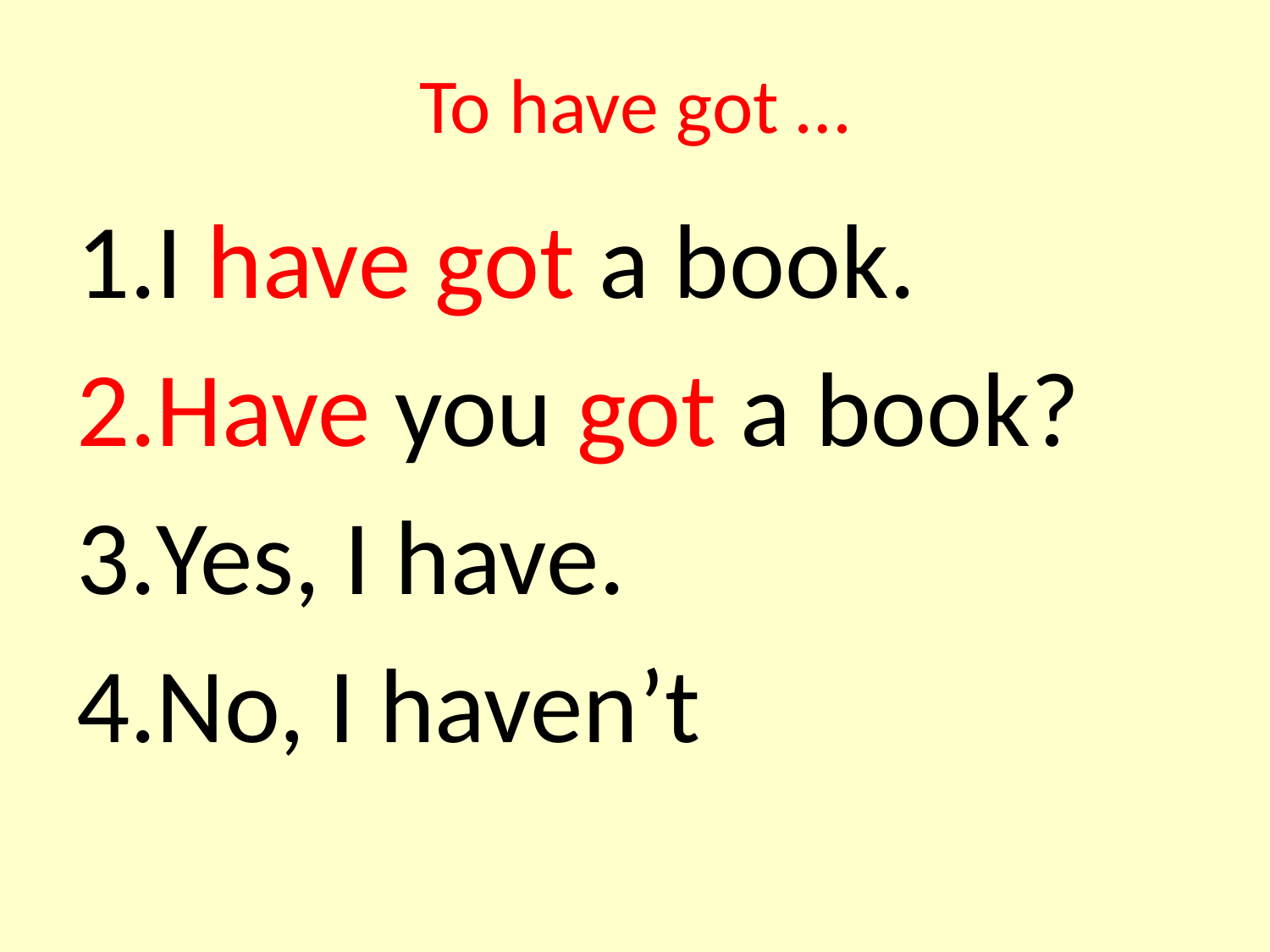

# To have got …
I have got a book.
Have you got a book?
Yes, I have.
No, I haven’t